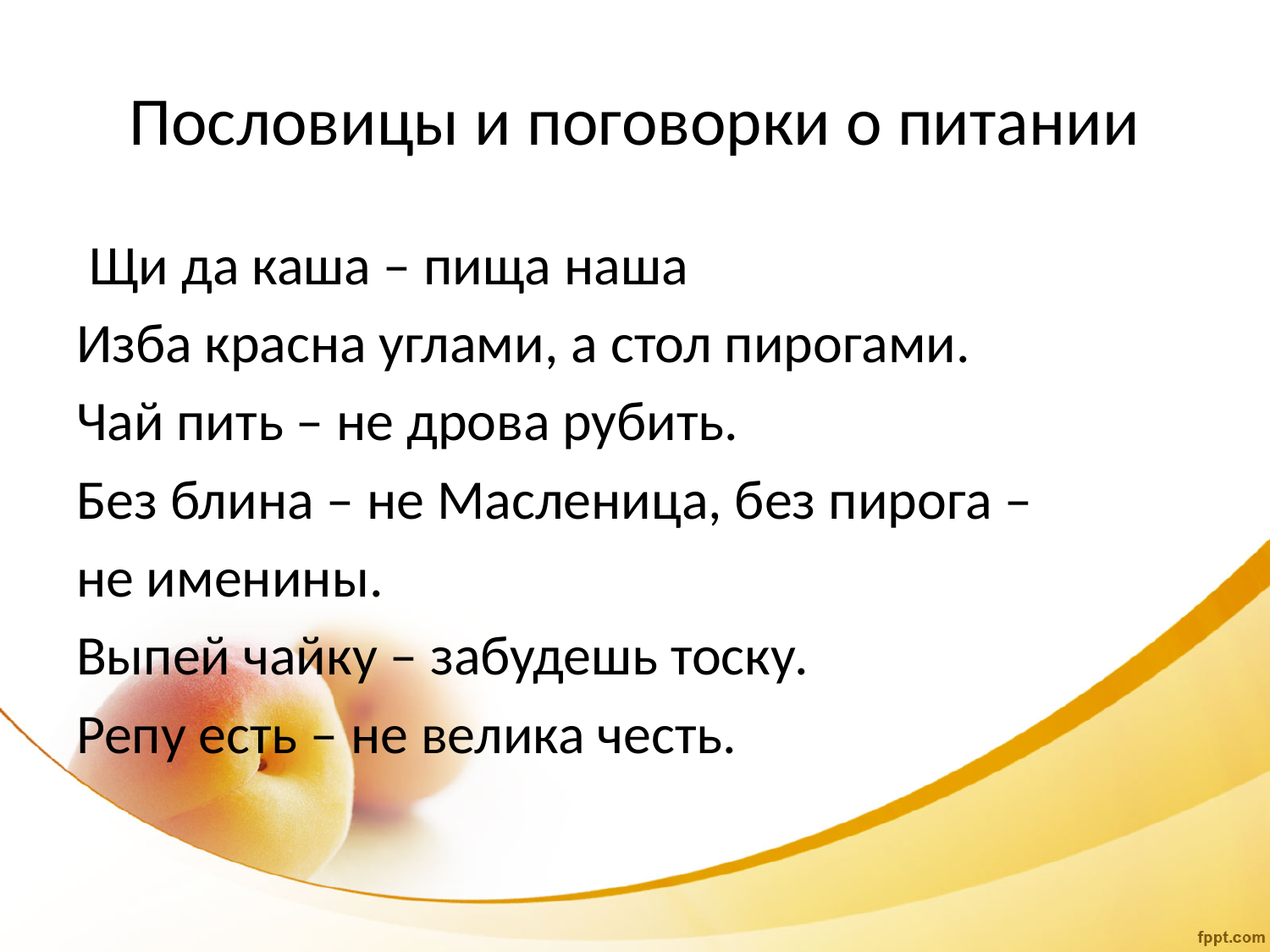

# Пословицы и поговорки о питании
 Щи да каша – пища наша
Изба красна углами, а стол пирогами.
Чай пить – не дрова рубить.
Без блина – не Масленица, без пирога –
не именины.
Выпей чайку – забудешь тоску.
Репу есть – не велика честь.